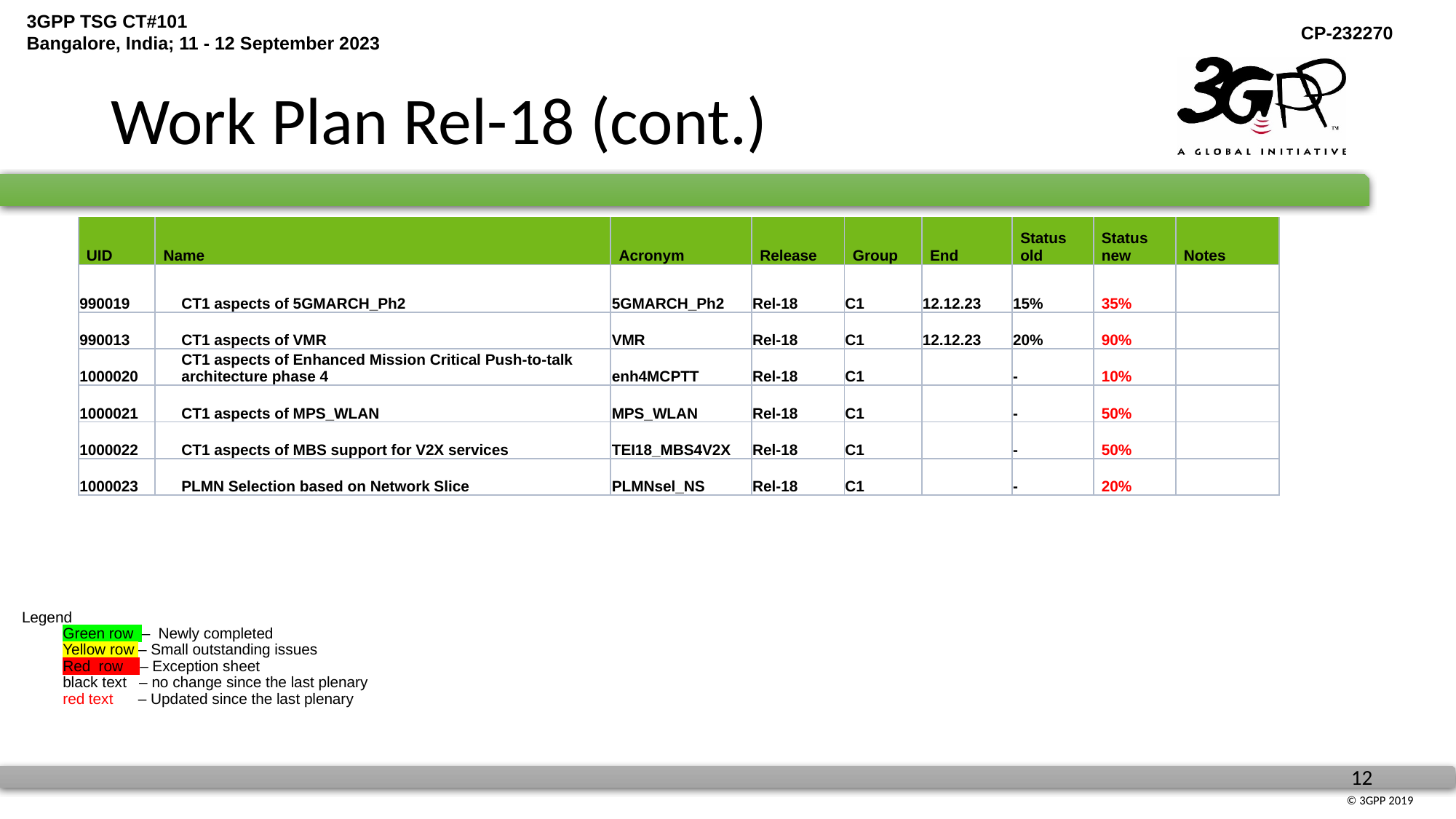

# Work Plan Rel-18 (cont.)
| UID | Name | Acronym | Release | Group | End | Status old | Status new | Notes |
| --- | --- | --- | --- | --- | --- | --- | --- | --- |
| 990019 | CT1 aspects of 5GMARCH\_Ph2 | 5GMARCH\_Ph2 | Rel-18 | C1 | 12.12.23 | 15% | 35% |  |
| 990013 | CT1 aspects of VMR | VMR | Rel-18 | C1 | 12.12.23 | 20% | 90% |  |
| 1000020 | CT1 aspects of Enhanced Mission Critical Push-to-talk architecture phase 4 | enh4MCPTT | Rel-18 | C1 |  | - | 10% |  |
| 1000021 | CT1 aspects of MPS\_WLAN | MPS\_WLAN | Rel-18 | C1 |  | - | 50% |  |
| 1000022 | CT1 aspects of MBS support for V2X services | TEI18\_MBS4V2X | Rel-18 | C1 |  | - | 50% |  |
| 1000023 | PLMN Selection based on Network Slice | PLMNsel\_NS | Rel-18 | C1 |  | - | 20% |  |
Legend
Green row  –  Newly completed
	Yellow row – Small outstanding issues
Red  row    – Exception sheet
	black text   – no change since the last plenary
	red text      – Updated since the last plenary